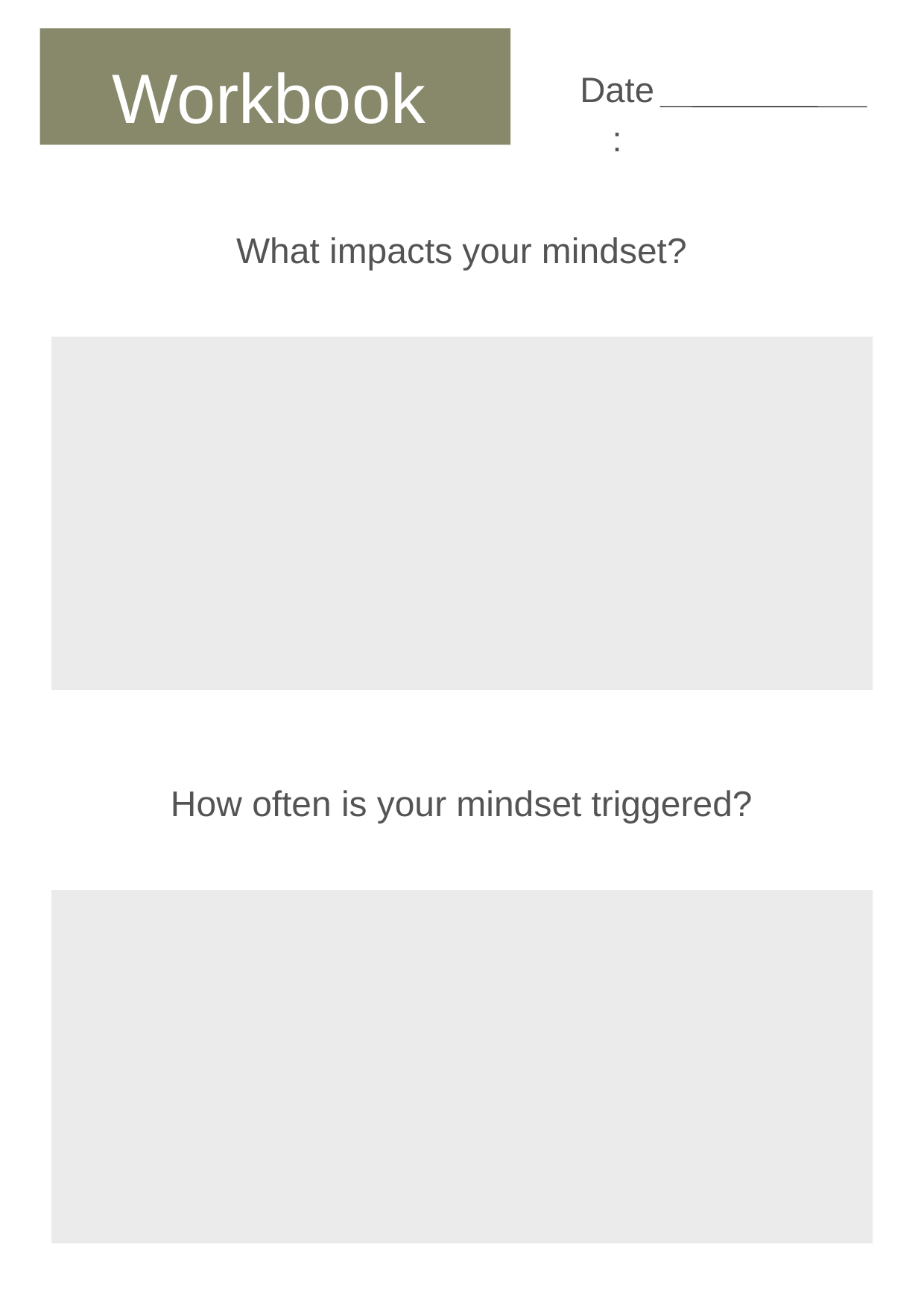

Workbook
Date:

What impacts your mindset?

How often is your mindset triggered?